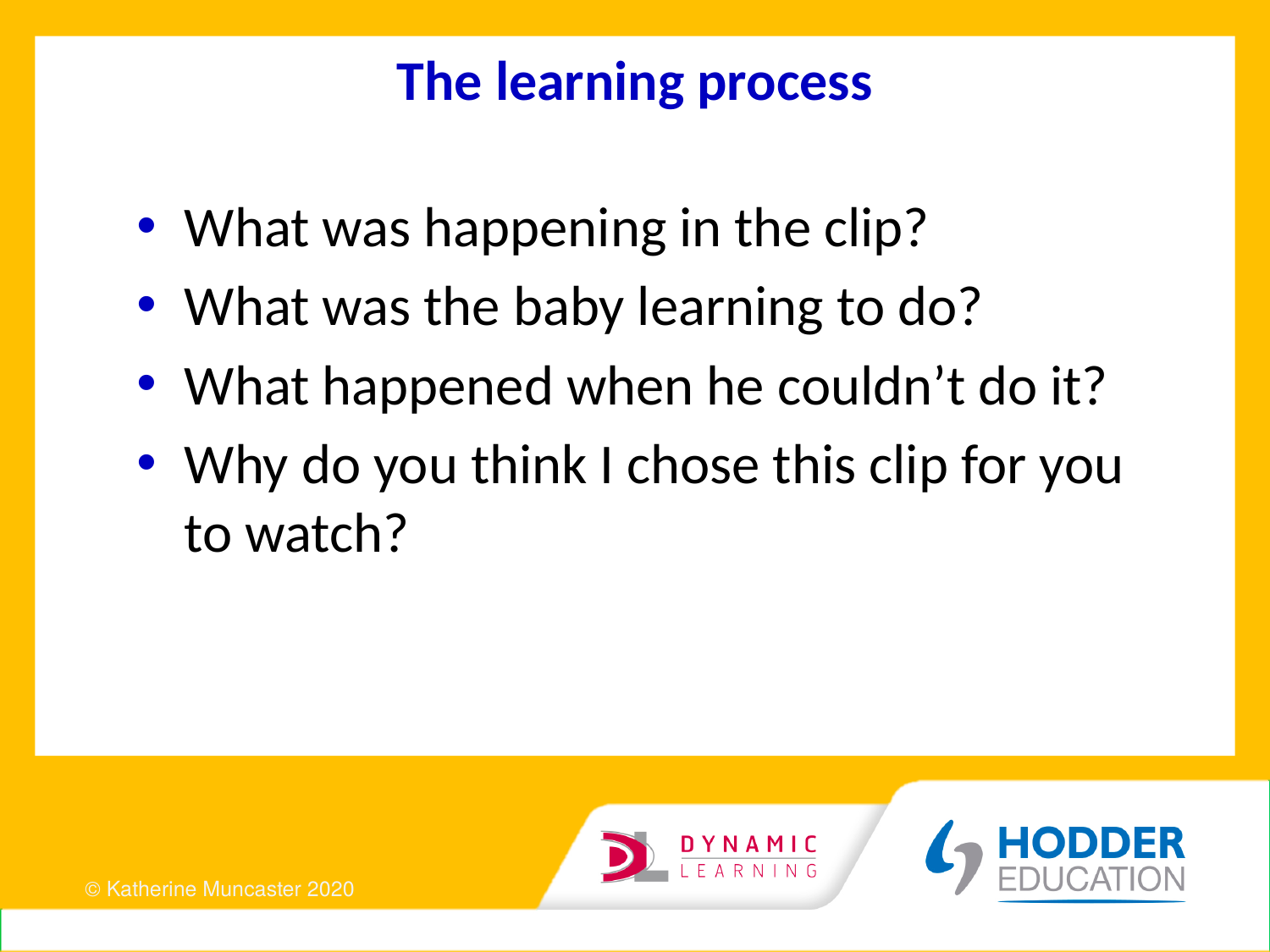

# The learning process
What was happening in the clip?
What was the baby learning to do?
What happened when he couldn’t do it?
Why do you think I chose this clip for you to watch?